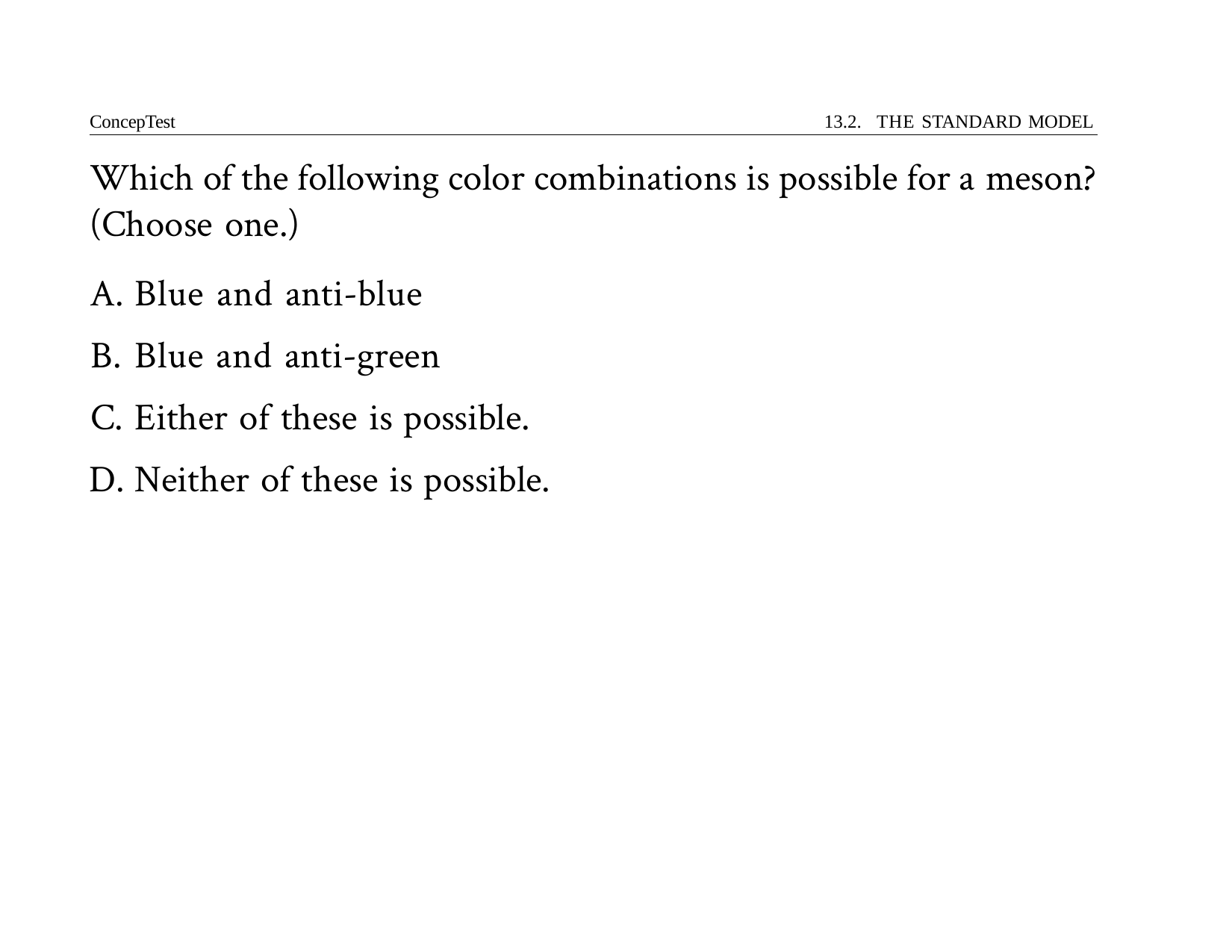

ConcepTest	13.2.  THE STANDARD MODEL

# Which of the following color combinations is possible for a meson? (Choose one.)
Blue and anti-blue
Blue and anti-green
Either of these is possible.
Neither of these is possible.